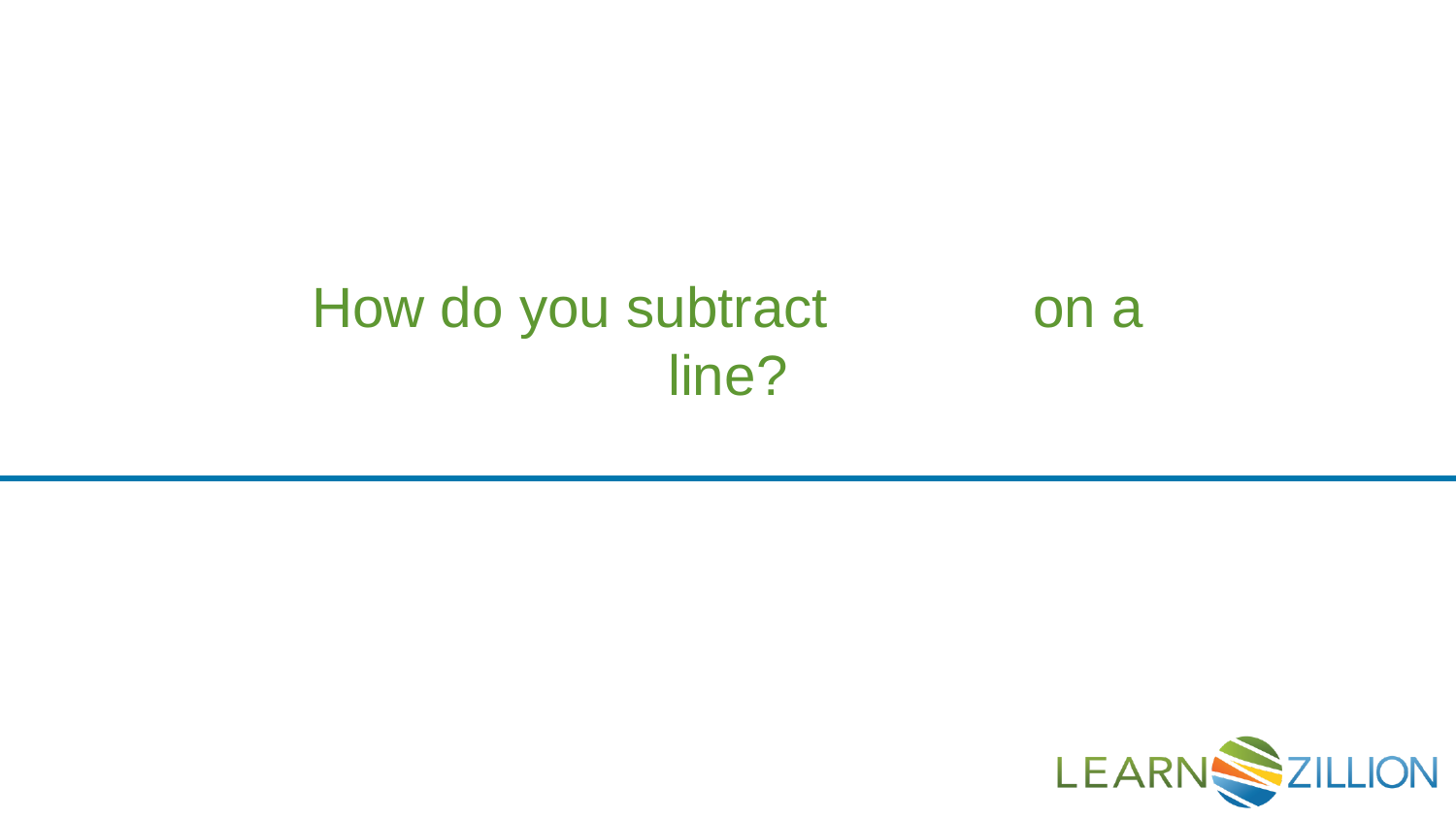

How do you subtract             on a line?